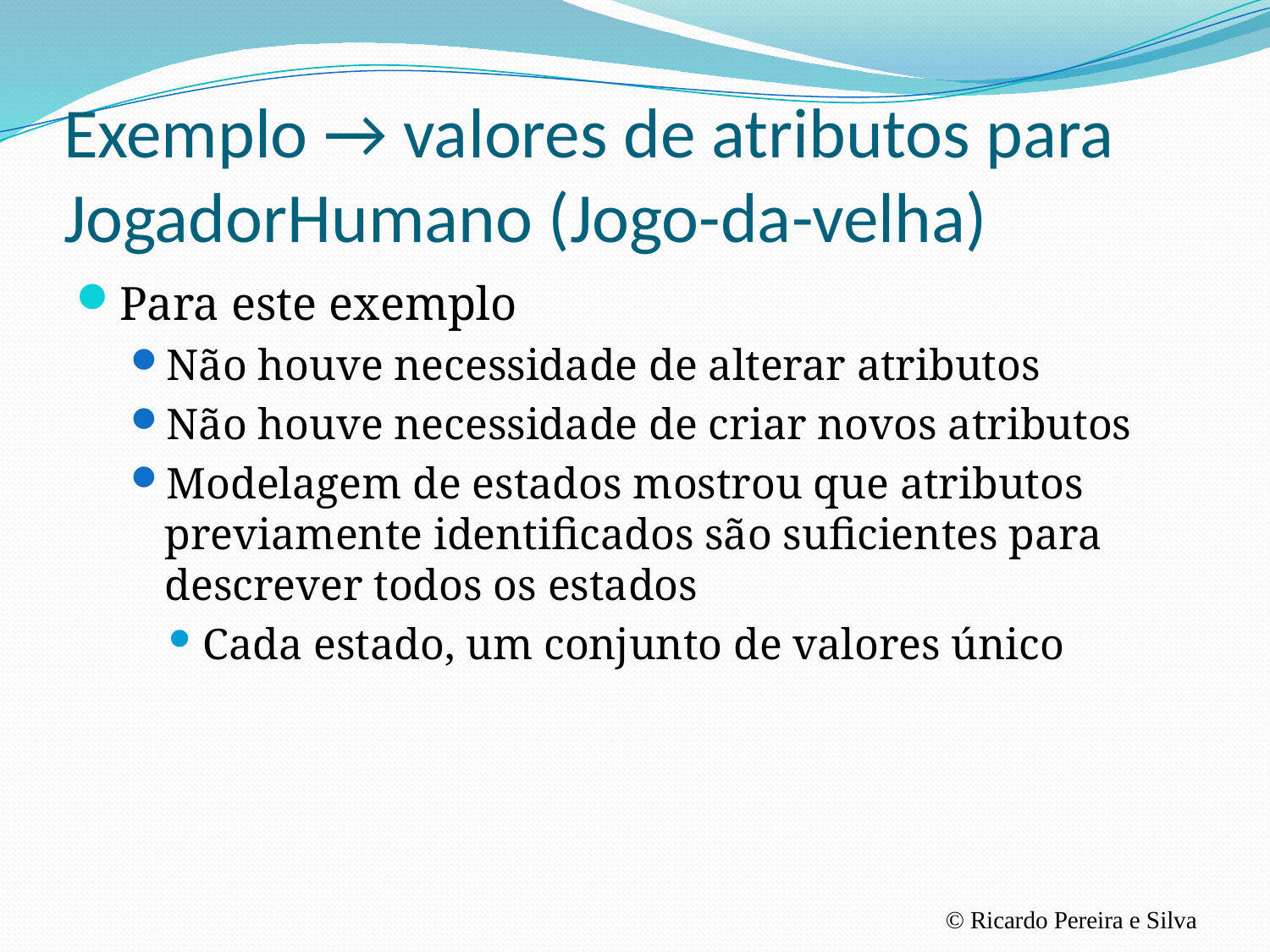

# Exemplo → valores de atributos para JogadorHumano (Jogo-da-velha)
Para este exemplo
Não houve necessidade de alterar atributos
Não houve necessidade de criar novos atributos
Modelagem de estados mostrou que atributos previamente identificados são suficientes para descrever todos os estados
Cada estado, um conjunto de valores único
© Ricardo Pereira e Silva